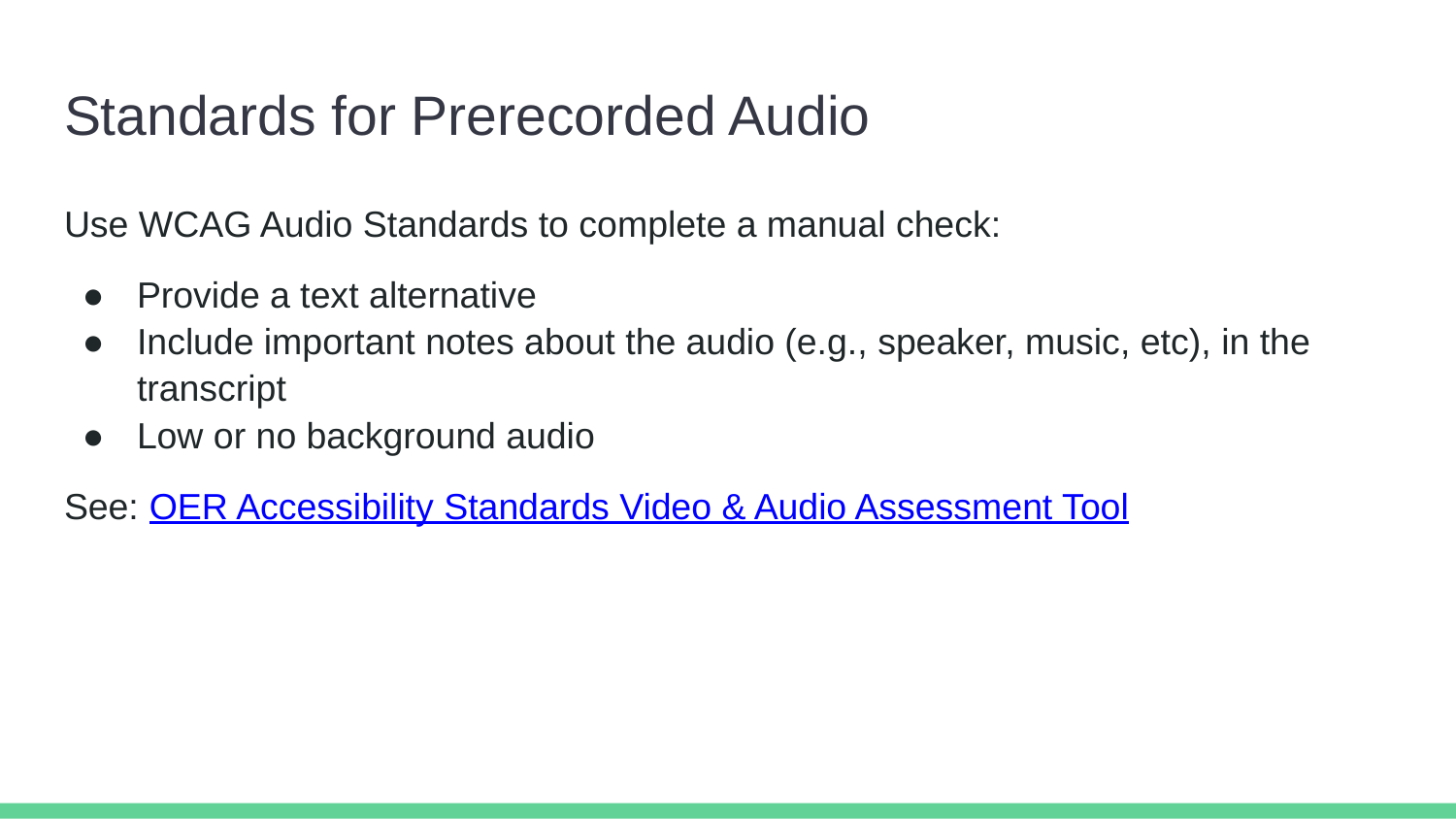

# Standards for Prerecorded Audio
Use WCAG Audio Standards to complete a manual check:
Provide a text alternative
Include important notes about the audio (e.g., speaker, music, etc), in the transcript
Low or no background audio
See: OER Accessibility Standards Video & Audio Assessment Tool